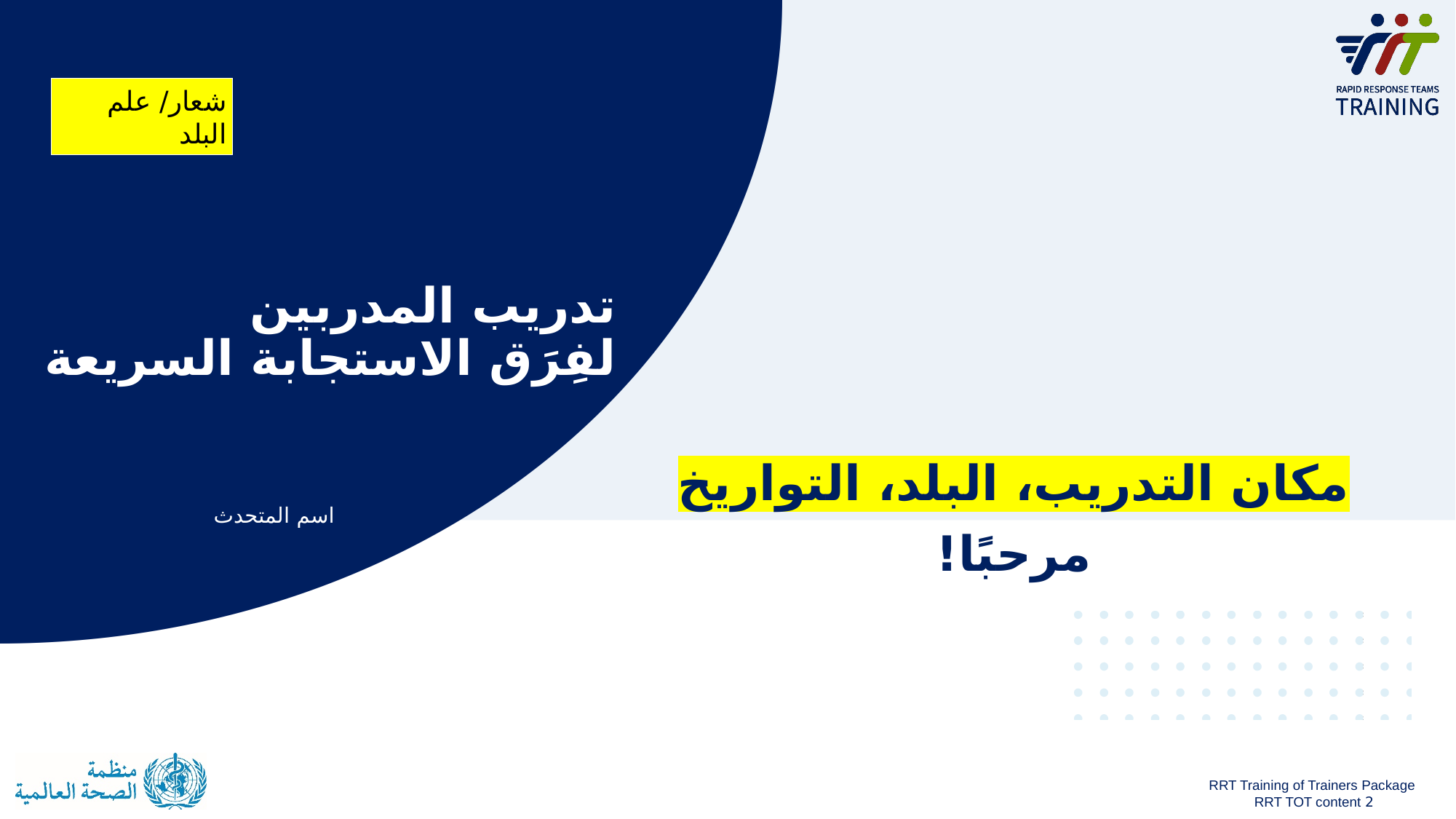

شعار/ علم البلد
# تدريب المدربين  لفِرَق الاستجابة السريعة
مكان التدريب، البلد، التواريخ
اسم المتحدث
مرحبًا!
1